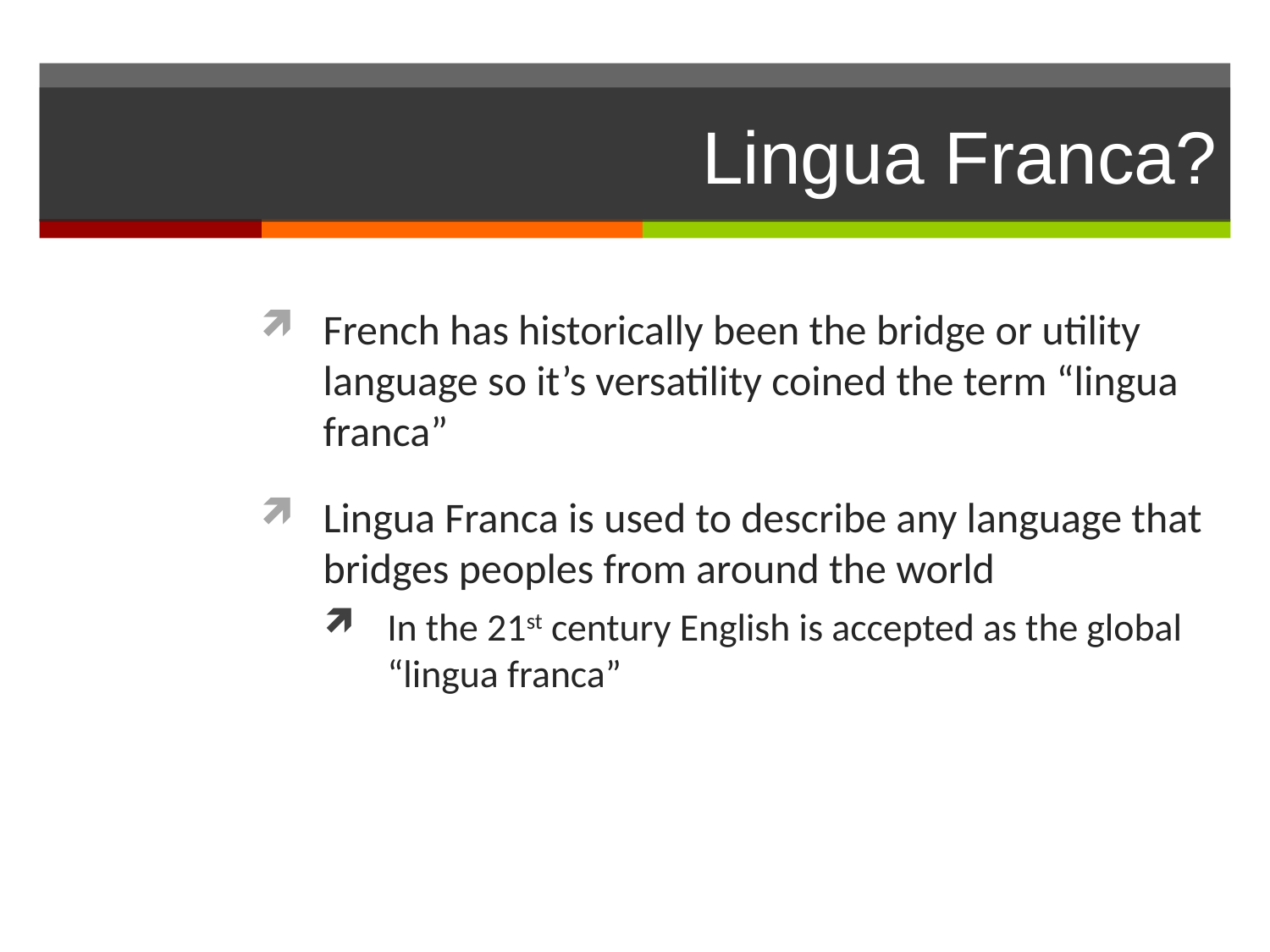

# Lingua Franca?
French has historically been the bridge or utility language so it’s versatility coined the term “lingua franca”
Lingua Franca is used to describe any language that bridges peoples from around the world
In the 21st century English is accepted as the global “lingua franca”